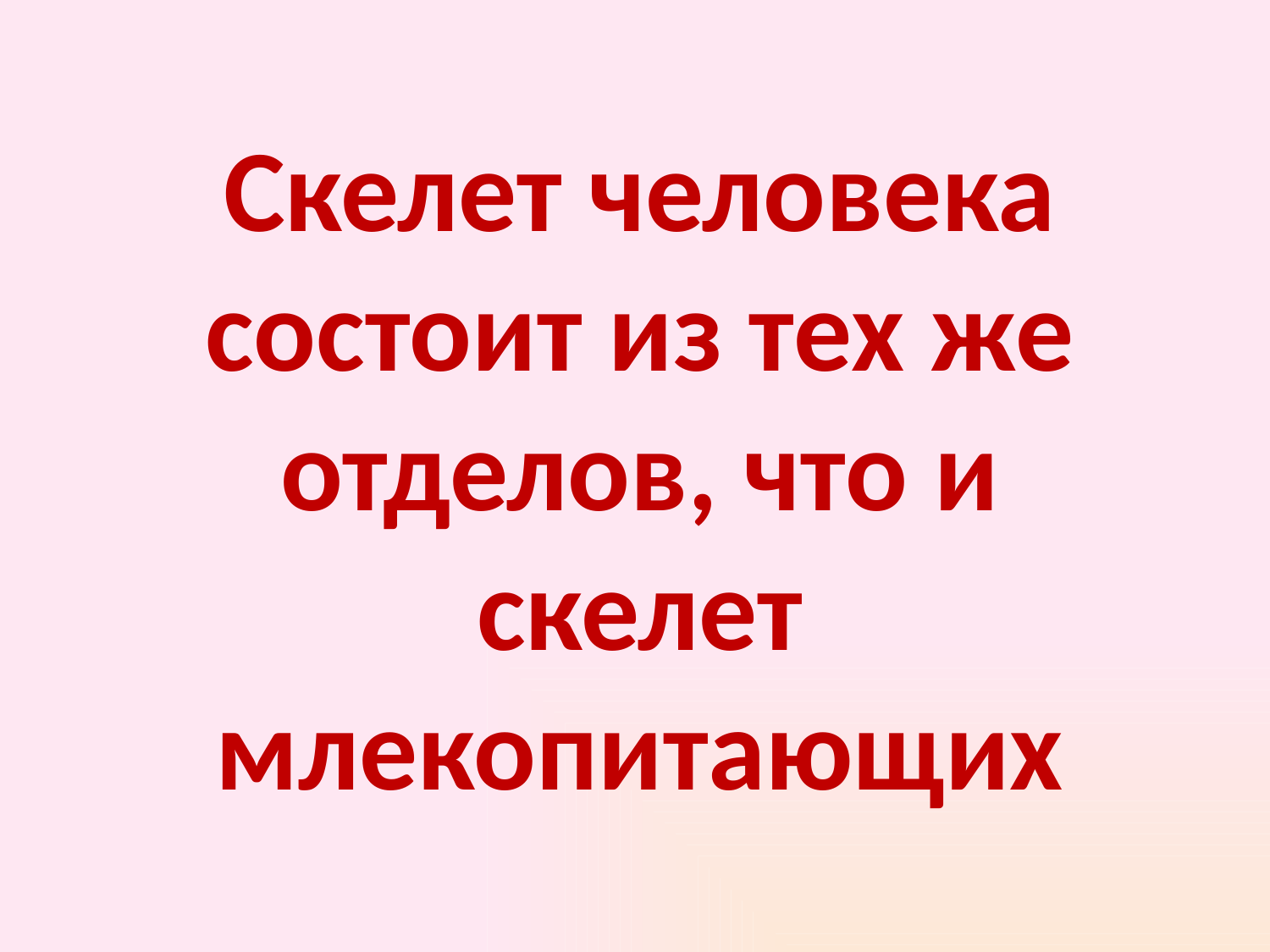

Скелет человека состоит из тех же отделов, что и скелет млекопитающих